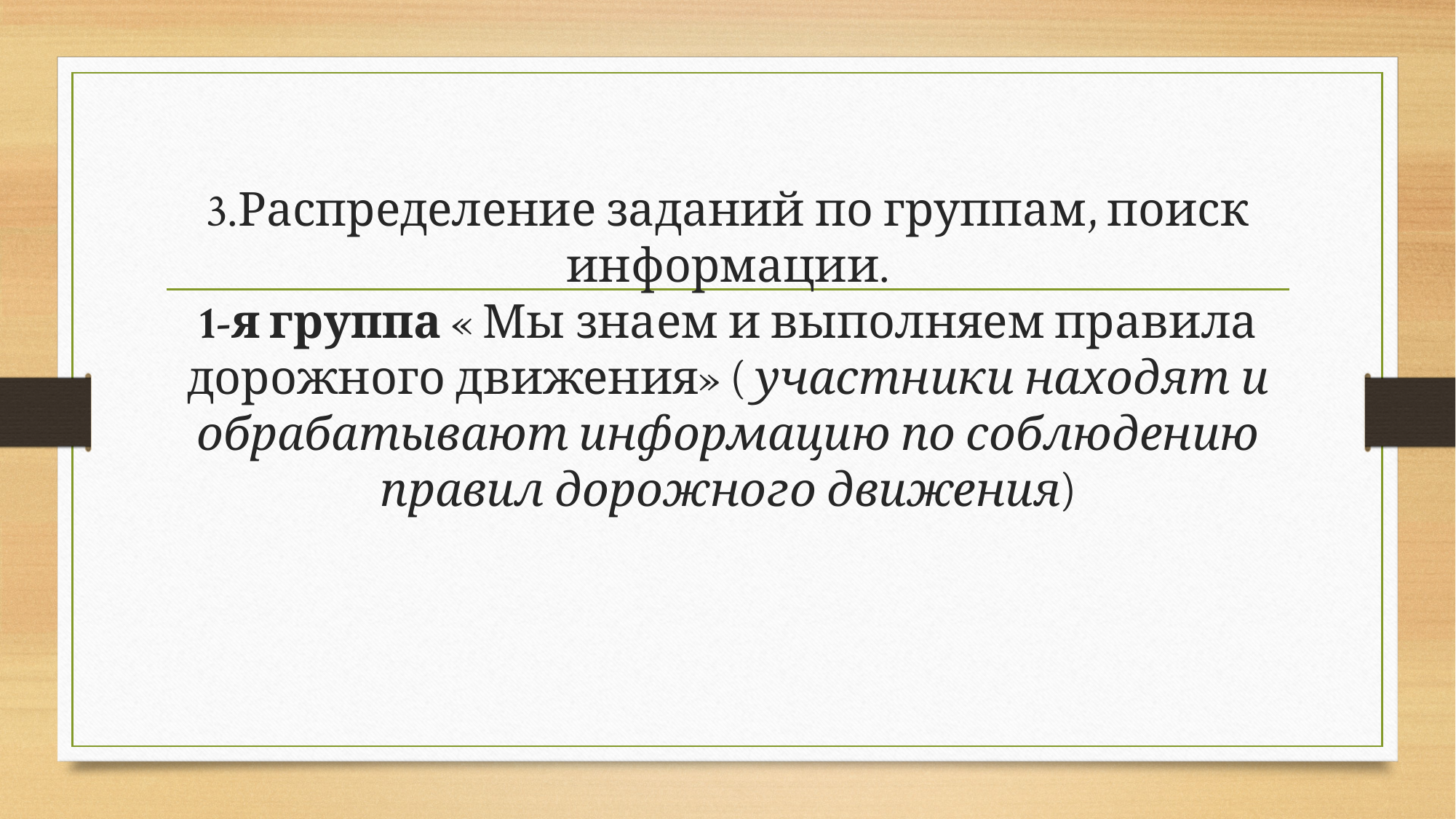

# 3.Распределение заданий по группам, поиск информации. 1-я группа « Мы знаем и выполняем правила дорожного движения» ( участники находят и обрабатывают информацию по соблюдению правил дорожного движения)